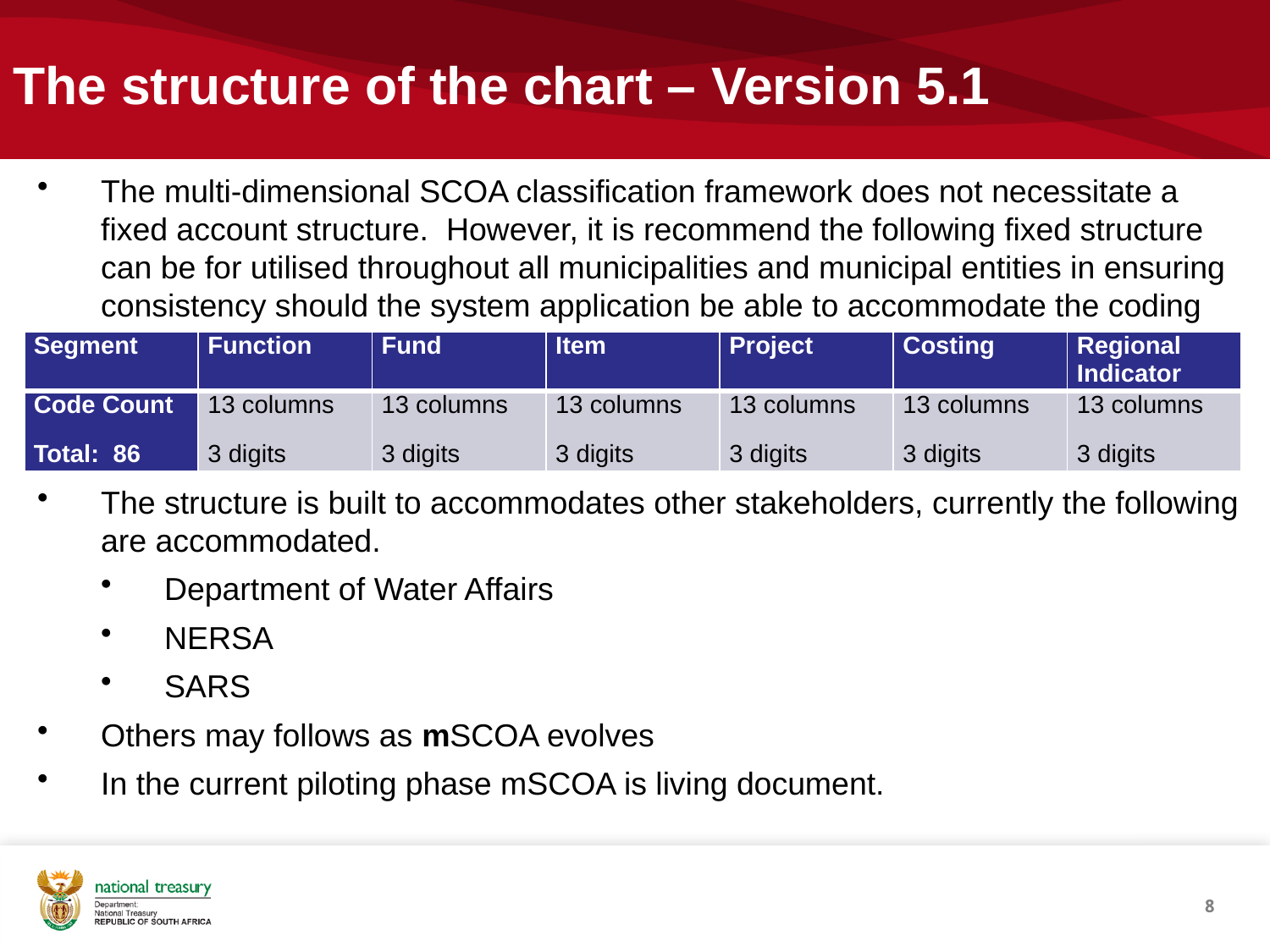

The structure of the chart – Version 5.1
The multi-dimensional SCOA classification framework does not necessitate a fixed account structure.  However, it is recommend the following fixed structure can be for utilised throughout all municipalities and municipal entities in ensuring consistency should the system application be able to accommodate the coding
| Segment | Function | Fund | Item | Project | Costing | Regional Indicator |
| --- | --- | --- | --- | --- | --- | --- |
| Code Count Total: 86 | 13 columns 3 digits | 13 columns 3 digits | 13 columns 3 digits | 13 columns 3 digits | 13 columns 3 digits | 13 columns 3 digits |
The structure is built to accommodates other stakeholders, currently the following are accommodated.
Department of Water Affairs
NERSA
SARS
Others may follows as mSCOA evolves
In the current piloting phase mSCOA is living document.
8